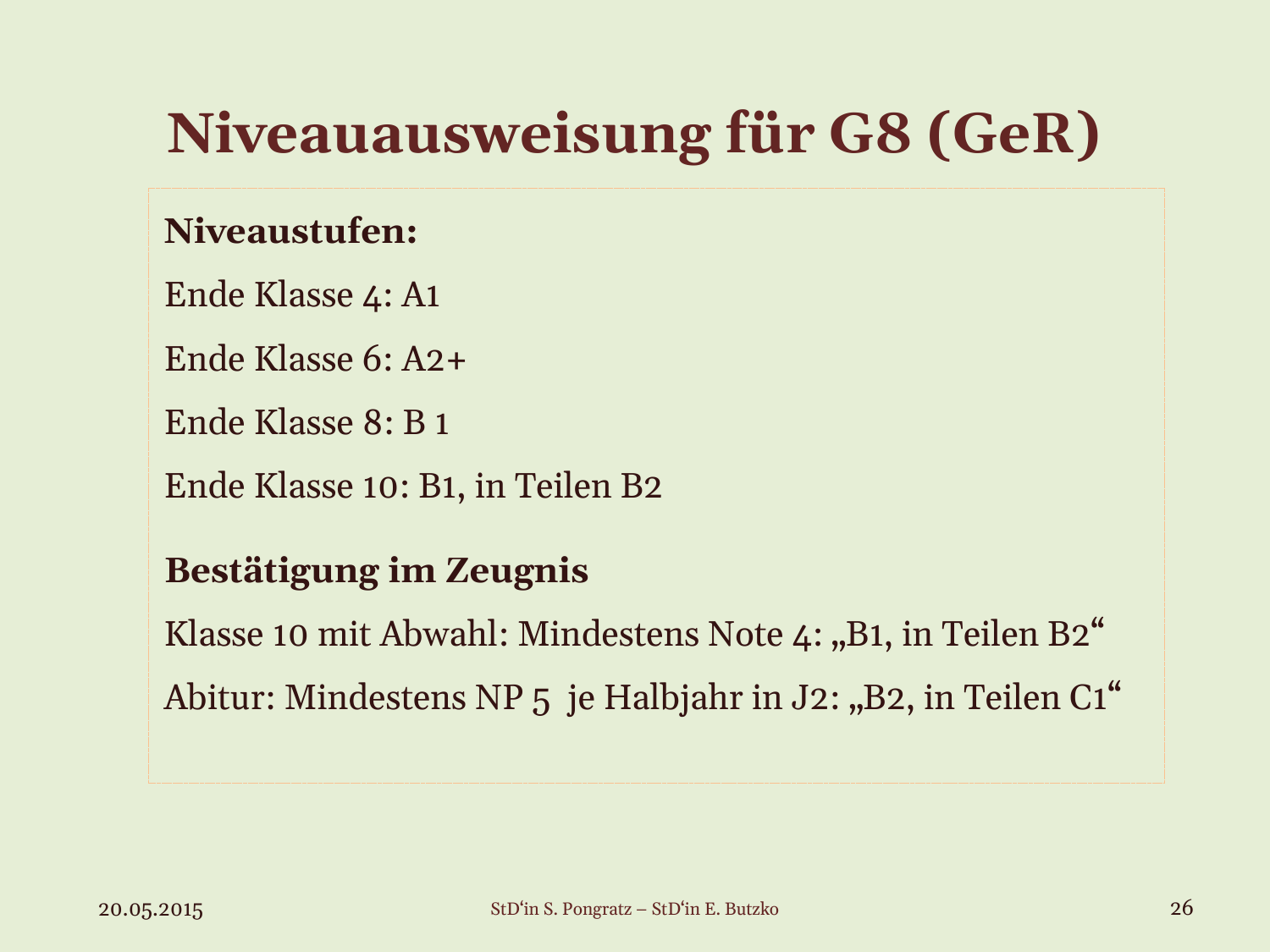

# Niveauausweisung für G8 (GeR)
Niveaustufen:
Ende Klasse 4: A1
Ende Klasse 6: A2+
Ende Klasse 8: B 1
Ende Klasse 10: B1, in Teilen B2
Bestätigung im Zeugnis
Klasse 10 mit Abwahl: Mindestens Note 4: „B1, in Teilen B2“
Abitur: Mindestens NP 5  je Halbjahr in J2: „B2, in Teilen C1“
20.05.2015
StD‘in S. Pongratz – StD‘in E. Butzko
26